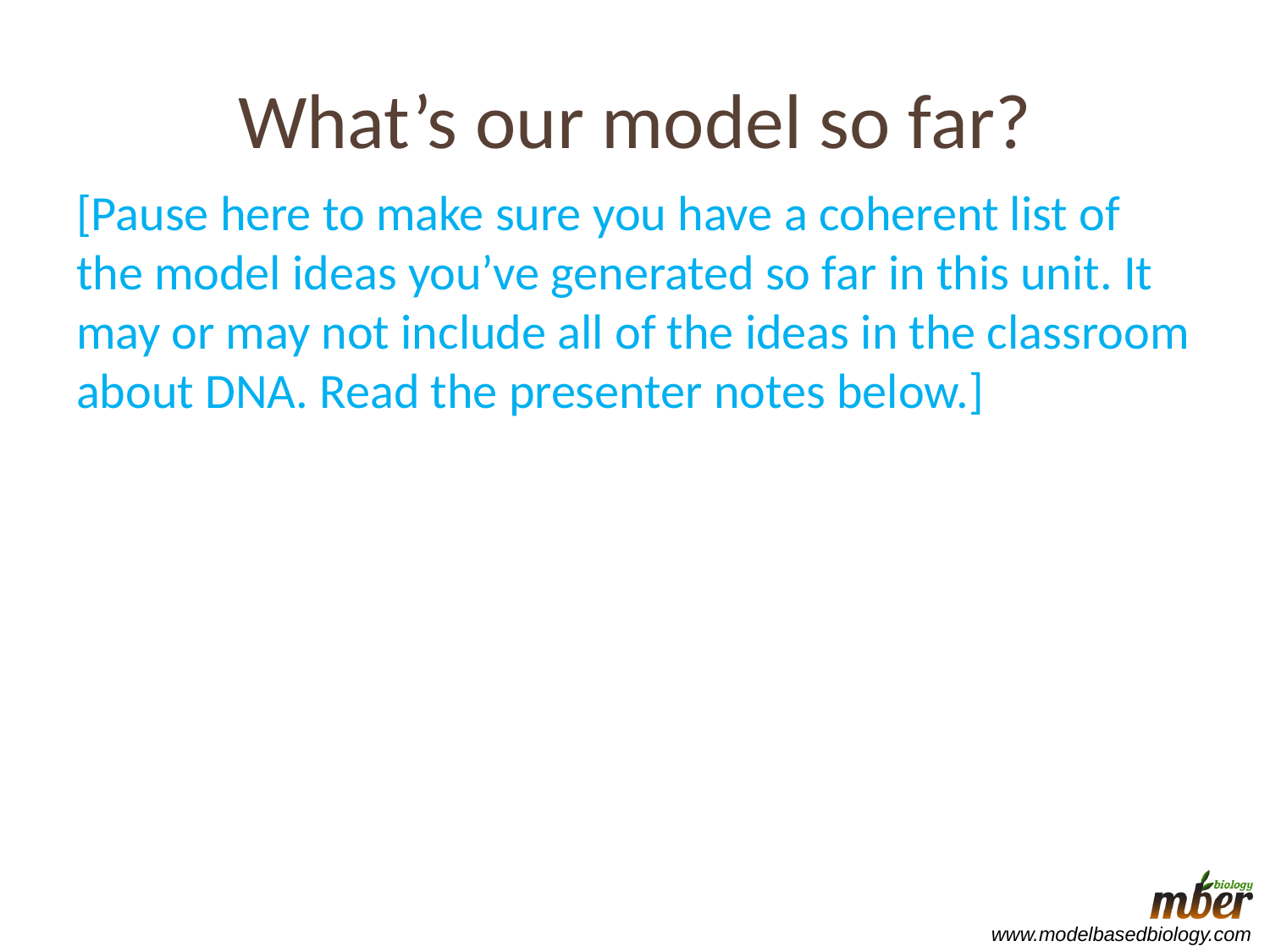

# What’s our model so far?
[Pause here to make sure you have a coherent list of the model ideas you’ve generated so far in this unit. It may or may not include all of the ideas in the classroom about DNA. Read the presenter notes below.]